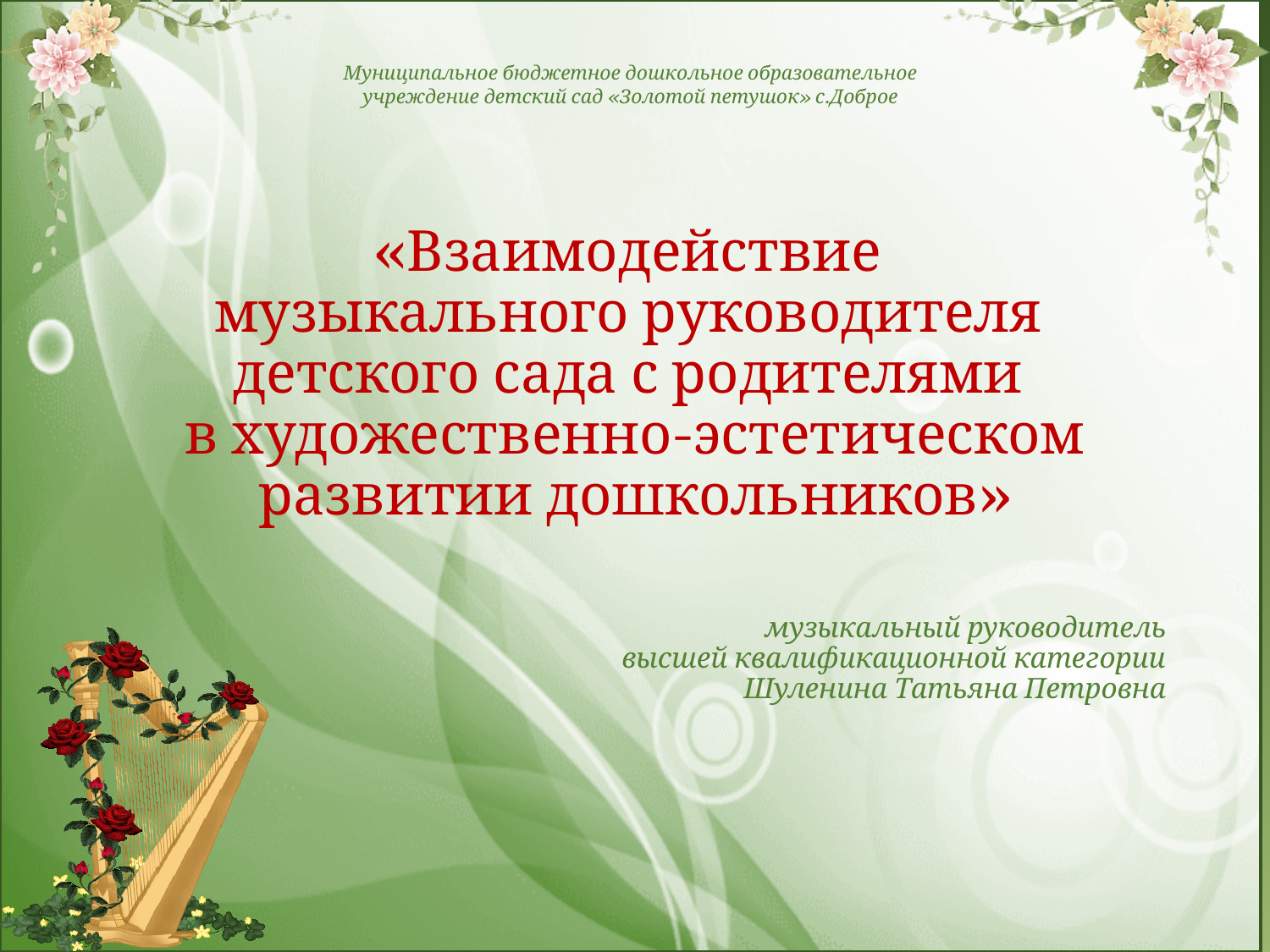

Муниципальное бюджетное дошкольное образовательное учреждение детский сад «Золотой петушок» с.Доброе
# «Взаимодействие музыкального руководителя детского сада с родителями в художественно-эстетическом развитии дошкольников»
музыкальный руководитель
высшей квалификационной категории
Шуленина Татьяна Петровна